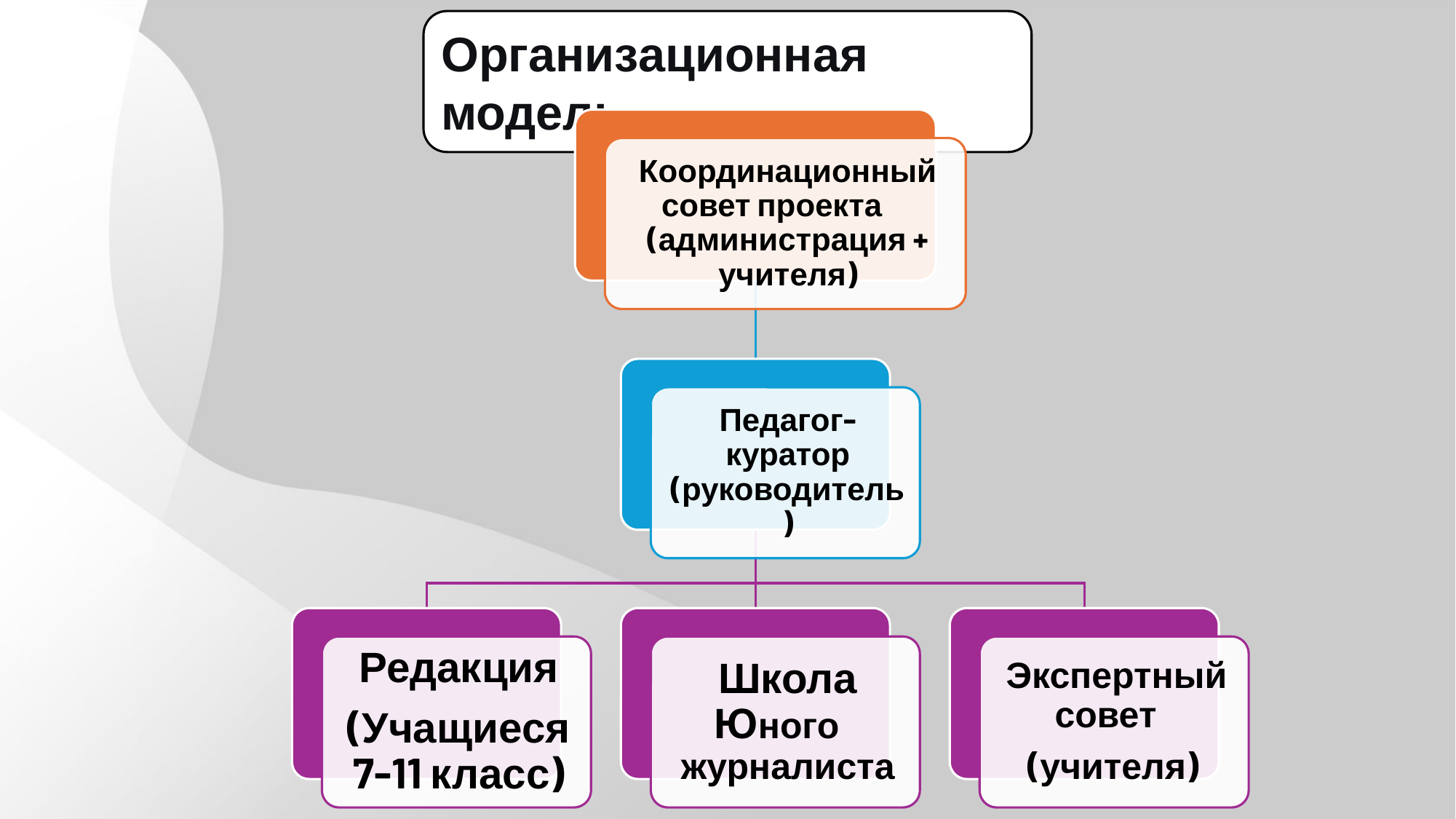

Организационная модель
Координационный совет проекта      (администрация + учителя)
Педагог-куратор (руководитель)
Редакция
(Учащиеся 7-11 класс)
Школа Юного    журналиста
Экспертный совет
(учителя)